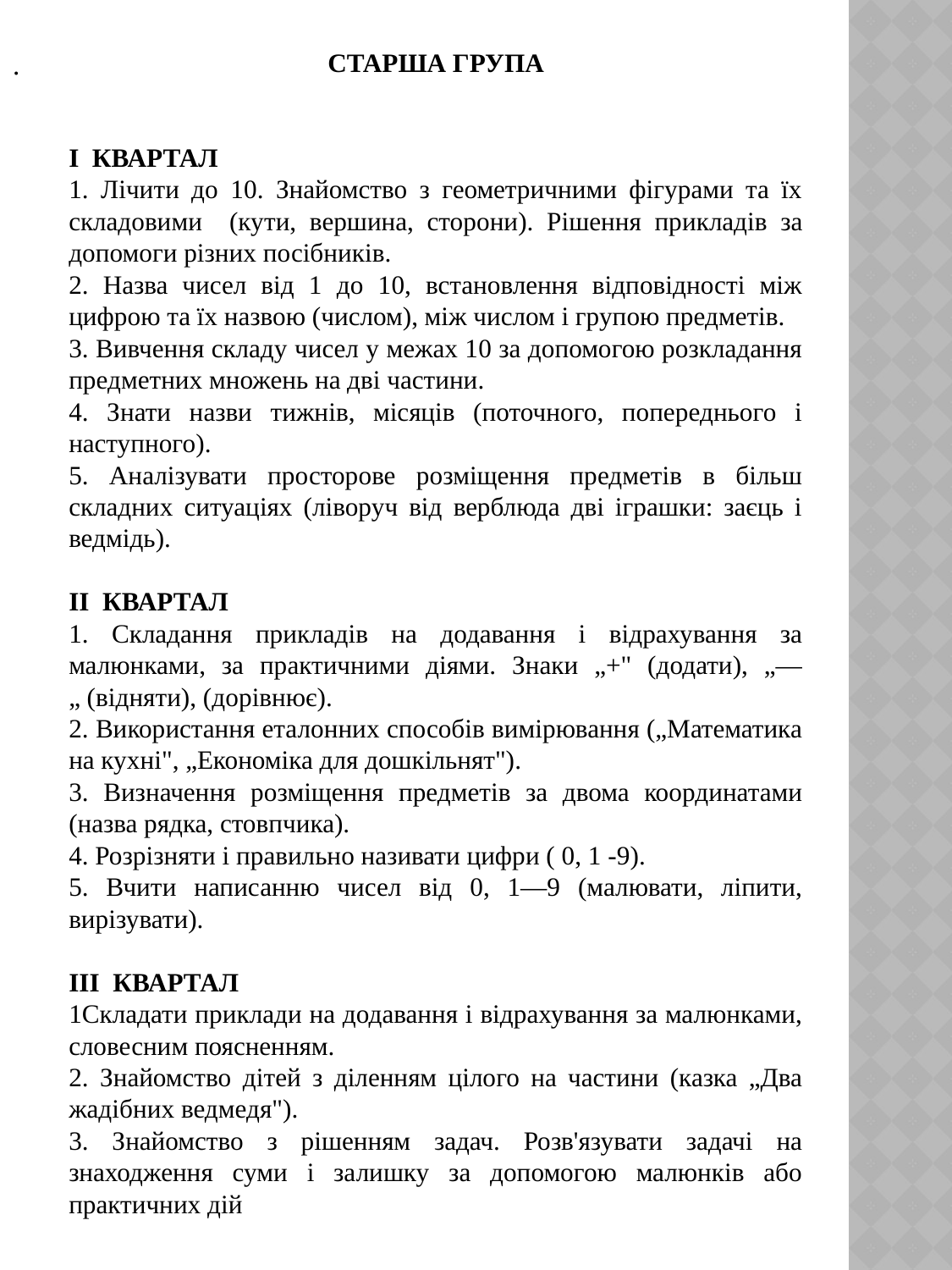

СТАРША ГРУПА

І  КВАРТАЛ
1. Лічити до 10. Знайомство з геометричними фігурами та їх складовими  (кути, вершина, сторони). Рішення прикладів за допомоги різних посібників.
2. Назва чисел від 1 до 10, встановлення відповідності між цифрою та їх назвою (числом), між числом і групою предметів.
3. Вивчення складу чисел у межах 10 за допомогою розкладання предметних множень на дві частини.
4. Знати назви тижнів, місяців (поточного, попереднього і наступного).
5. Аналізувати просторове розміщення предметів в більш складних ситуаціях (ліворуч від верблюда дві іграшки: заєць і ведмідь).

ІІ  КВАРТАЛ
1. Складання прикладів на додавання і відрахування за малюнками, за практичними діями. Знаки „+" (додати), „—„ (відняти), (дорівнює).
2. Використання еталонних способів вимірювання („Математика на кухні", „Економіка для дошкільнят").
3. Визначення розміщення предметів за двома координатами (назва рядка, стовпчика).
4. Розрізняти і правильно називати цифри ( 0, 1 -9).
5. Вчити написанню чисел від 0, 1—9 (малювати, ліпити, вирізувати).

ІІІ  КВАРТАЛ
1Складати приклади на додавання і відрахування за малюнками, словесним поясненням.
2. Знайомство дітей з діленням цілого на частини (казка „Два жадібних ведмедя").
3. Знайомство з рішенням задач. Розв'язувати задачі на знаходження суми і залишку за допомогою малюнків або практичних дій

.